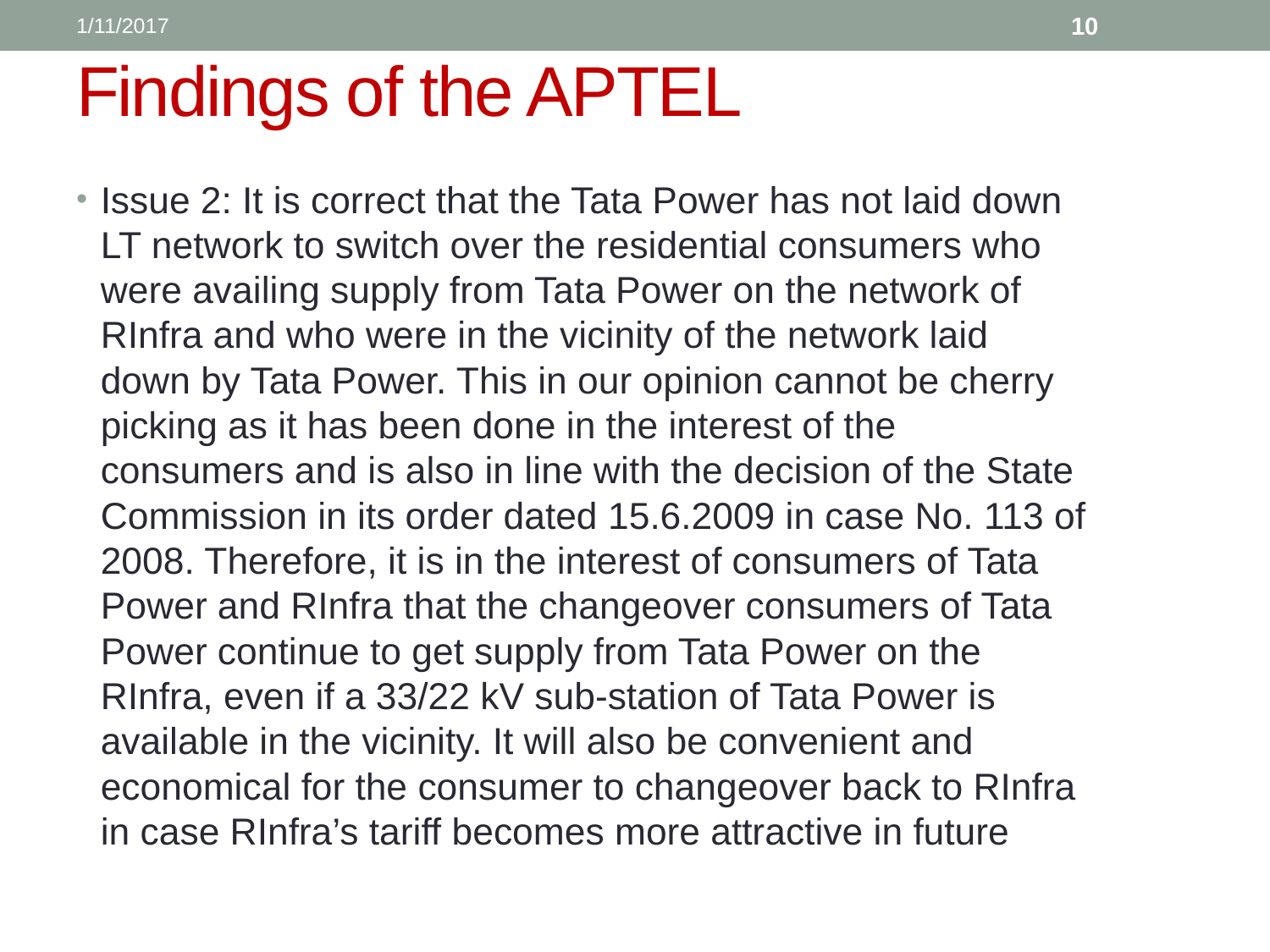

1/11/2017
10
# Findings of the APTEL
Issue 2: It is correct that the Tata Power has not laid down LT network to switch over the residential consumers who were availing supply from Tata Power on the network of RInfra and who were in the vicinity of the network laid down by Tata Power. This in our opinion cannot be cherry picking as it has been done in the interest of the consumers and is also in line with the decision of the State Commission in its order dated 15.6.2009 in case No. 113 of 2008. Therefore, it is in the interest of consumers of Tata Power and RInfra that the changeover consumers of Tata Power continue to get supply from Tata Power on the RInfra, even if a 33/22 kV sub-station of Tata Power is available in the vicinity. It will also be convenient and economical for the consumer to changeover back to RInfra in case RInfra’s tariff becomes more attractive in future